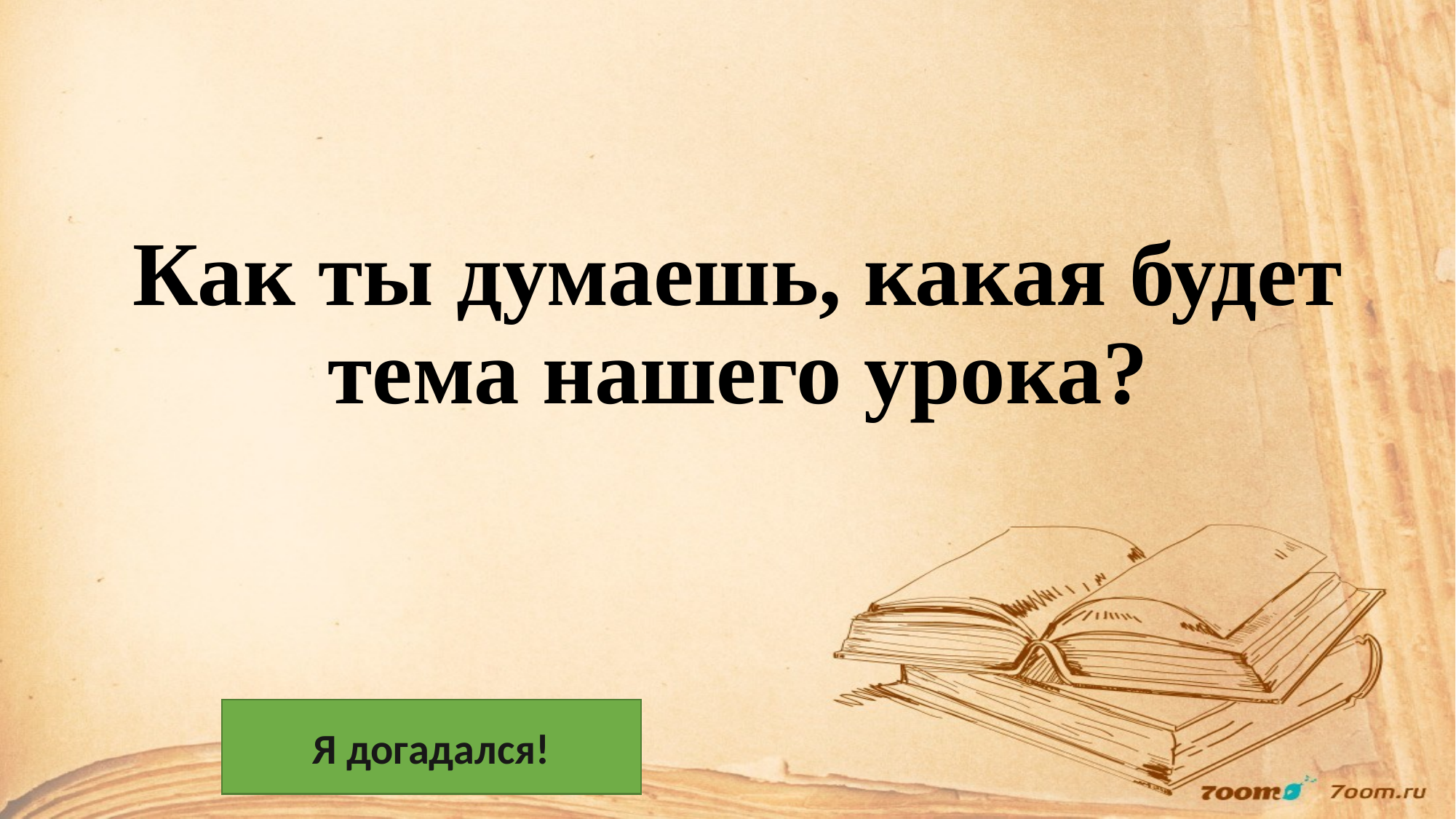

# Как ты думаешь, какая будет тема нашего урока?
Я догадался!